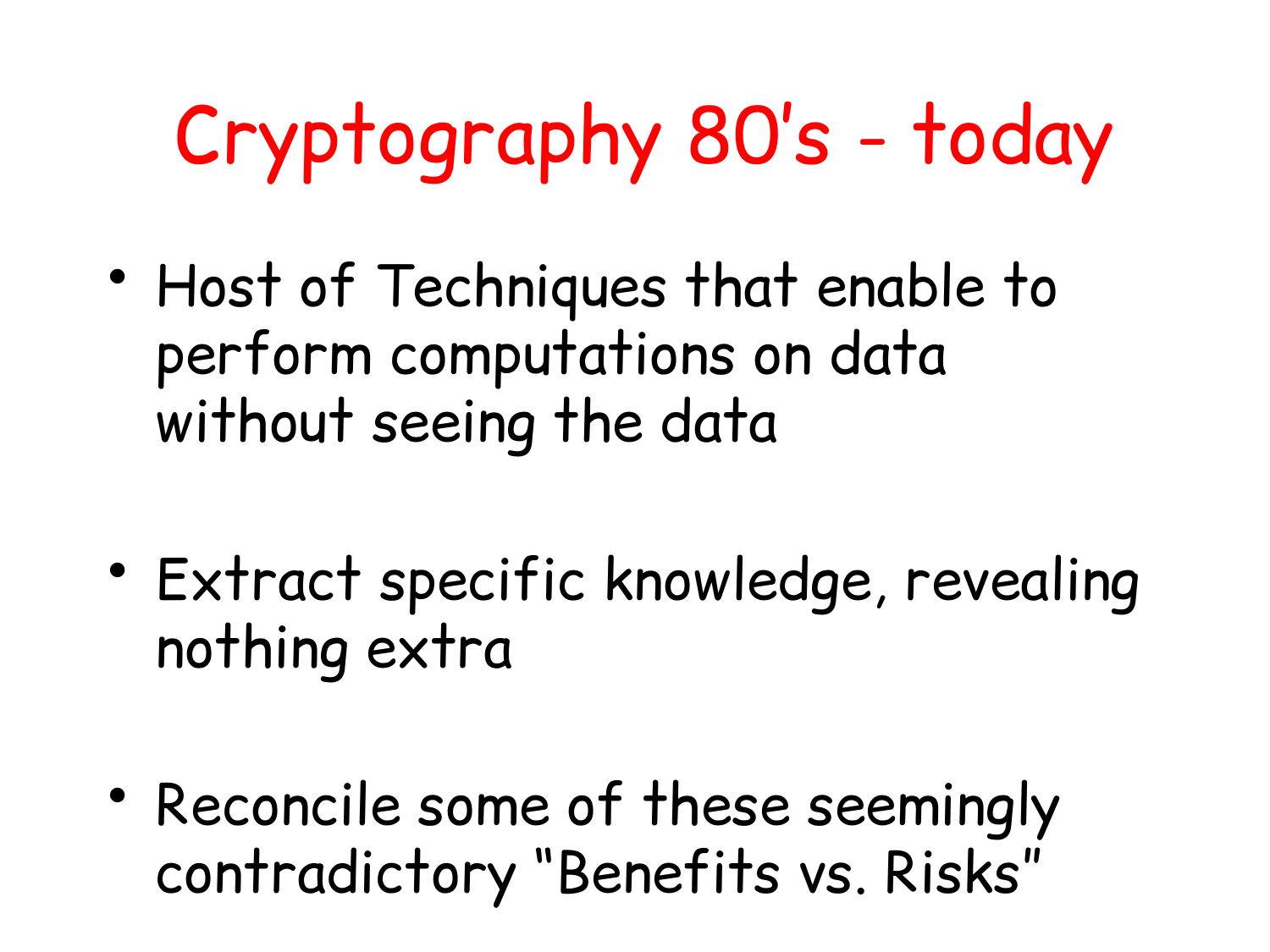

# Cryptography 80’s - today
Host of Techniques that enable to perform computations on data without seeing the data

Extract specific knowledge, revealing nothing extra

Reconcile some of these seemingly contradictory “Benefits vs. Risks”